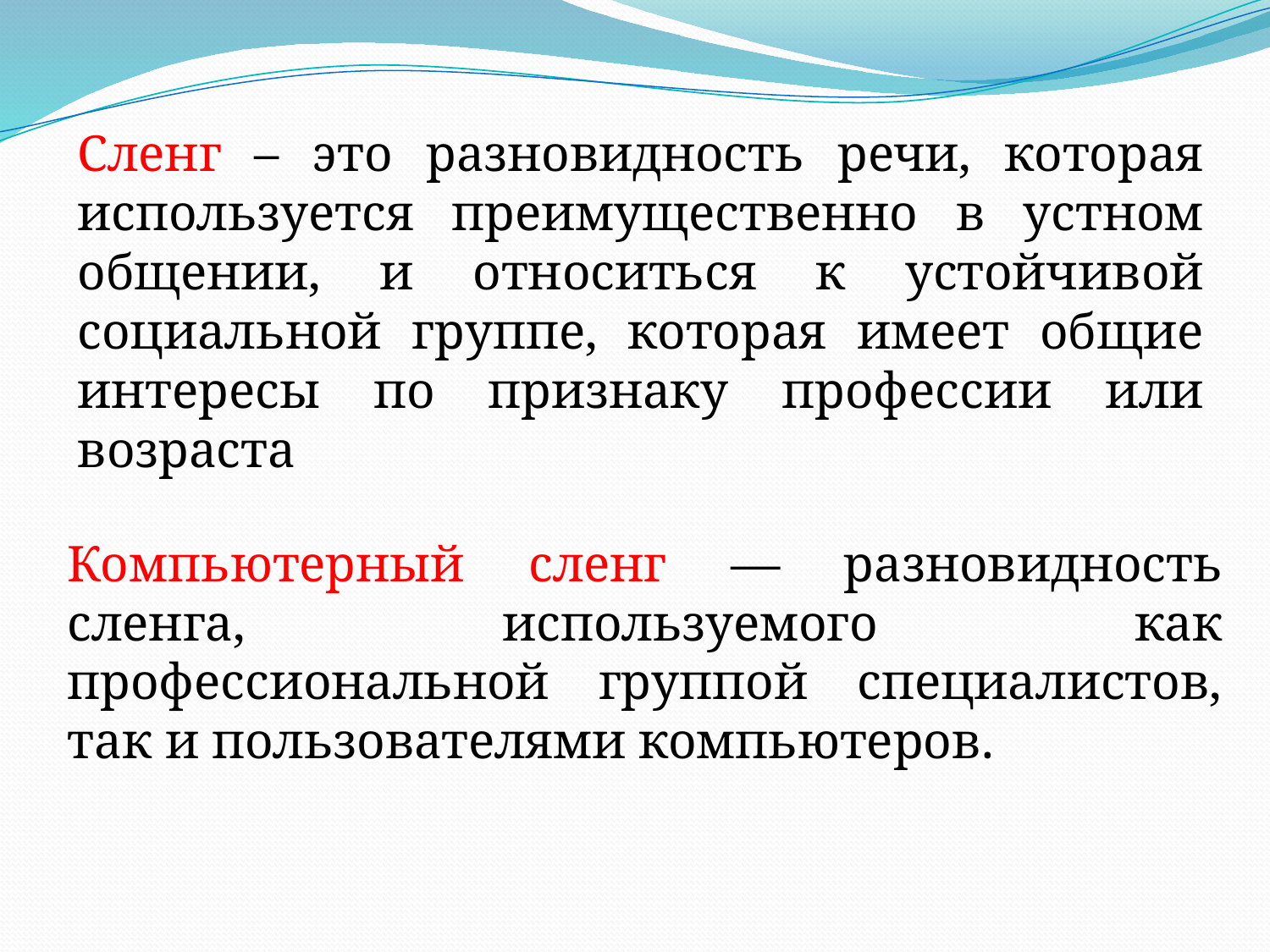

Сленг – это разновидность речи, которая используется преимущественно в устном общении, и относиться к устойчивой социальной группе, которая имеет общие интересы по признаку профессии или возраста
Компьютерный сленг — разновидность сленга, используемого как профессиональной группой специалистов, так и пользователями компьютеров.